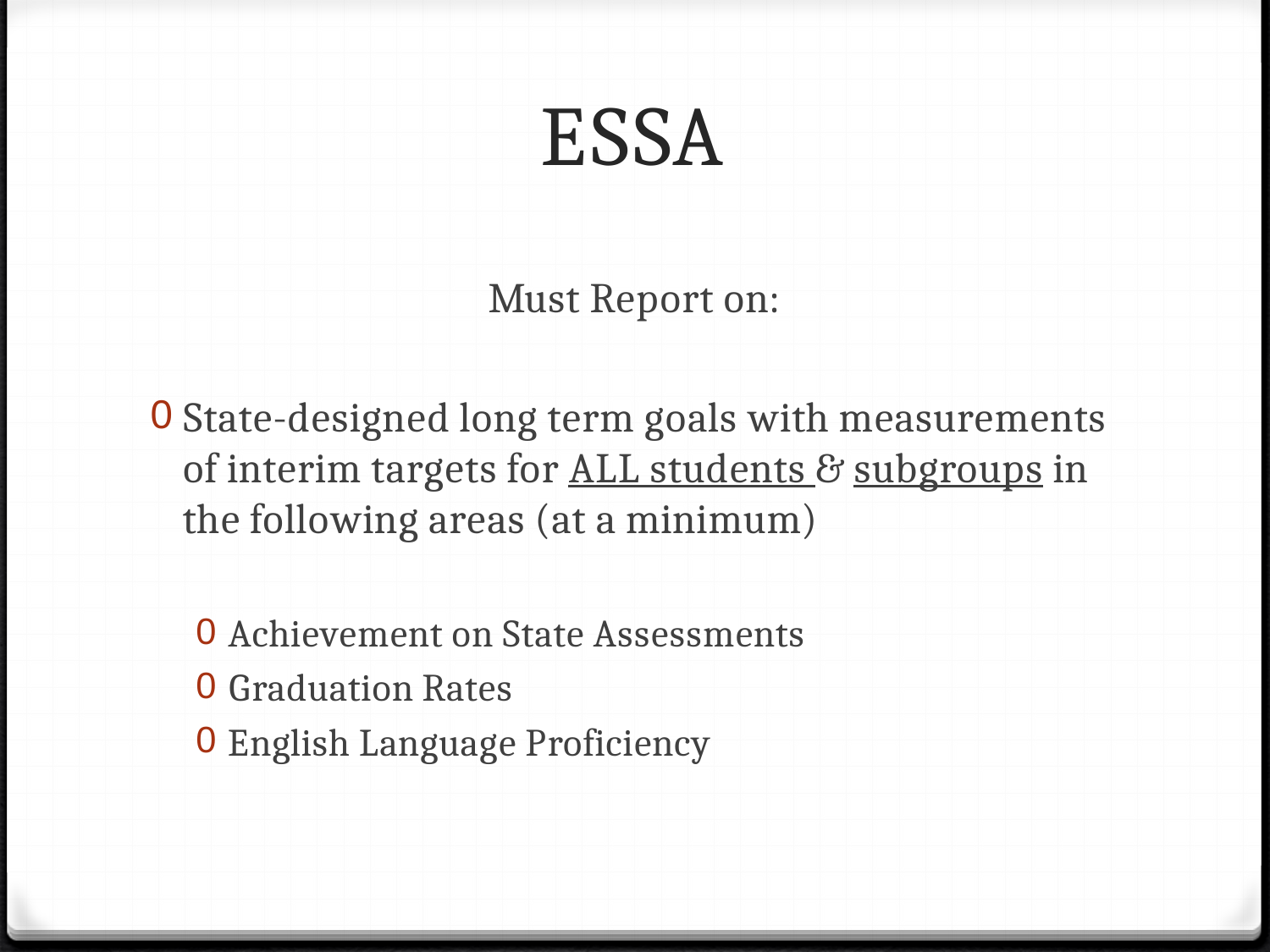

# ESSA
Must Report on:

State-designed long term goals with measurements of interim targets for ALL students & subgroups in the following areas (at a minimum)

Achievement on State Assessments
Graduation Rates
English Language Proficiency